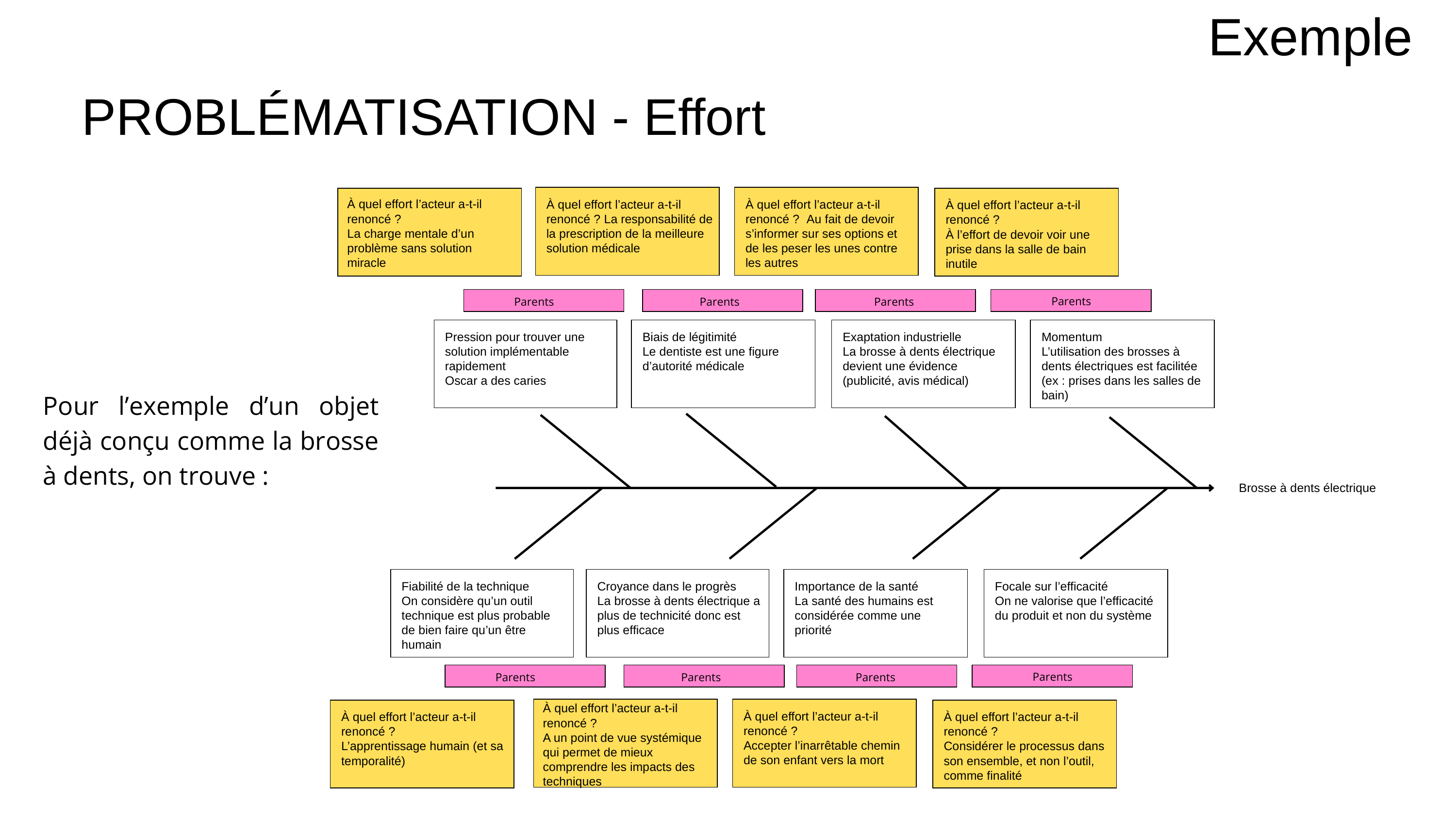

Exemple
PROBLÉMATISATION - Effort

À quel effort l’acteur a-t-il renoncé ?
La charge mentale d’un problème sans solution miracle
À quel effort l’acteur a-t-il renoncé ? La responsabilité de la prescription de la meilleure solution médicale

À quel effort l’acteur a-t-il renoncé ?  Au fait de devoir s’informer sur ses options et de les peser les unes contre les autres
À quel effort l’acteur a-t-il renoncé ?
À l’effort de devoir voir une prise dans la salle de bain inutile

Parents
Parents
Parents
Parents

Pression pour trouver une solution implémentable rapidement
Oscar a des caries
Biais de légitimité
Le dentiste est une figure d’autorité médicale

Exaptation industrielle
La brosse à dents électrique devient une évidence (publicité, avis médical)

Momentum
L’utilisation des brosses à dents électriques est facilitée (ex : prises dans les salles de bain)

Pour l’exemple d’un objet déjà conçu comme la brosse à dents, on trouve :

Brosse à dents électrique

Fiabilité de la technique
On considère qu’un outil technique est plus probable de bien faire qu’un être humain
Croyance dans le progrès
La brosse à dents électrique a plus de technicité donc est plus efficace
Importance de la santé
La santé des humains est considérée comme une priorité
Focale sur l’efficacité
On ne valorise que l’efficacité du produit et non du système

Parents
Parents
Parents
Parents

À quel effort l’acteur a-t-il renoncé ?
A un point de vue systémique qui permet de mieux comprendre les impacts des techniques
À quel effort l’acteur a-t-il renoncé ?
Accepter l’inarrêtable chemin de son enfant vers la mort
À quel effort l’acteur a-t-il renoncé ?
L’apprentissage humain (et sa temporalité)
À quel effort l’acteur a-t-il renoncé ?
Considérer le processus dans son ensemble, et non l’outil, comme finalité